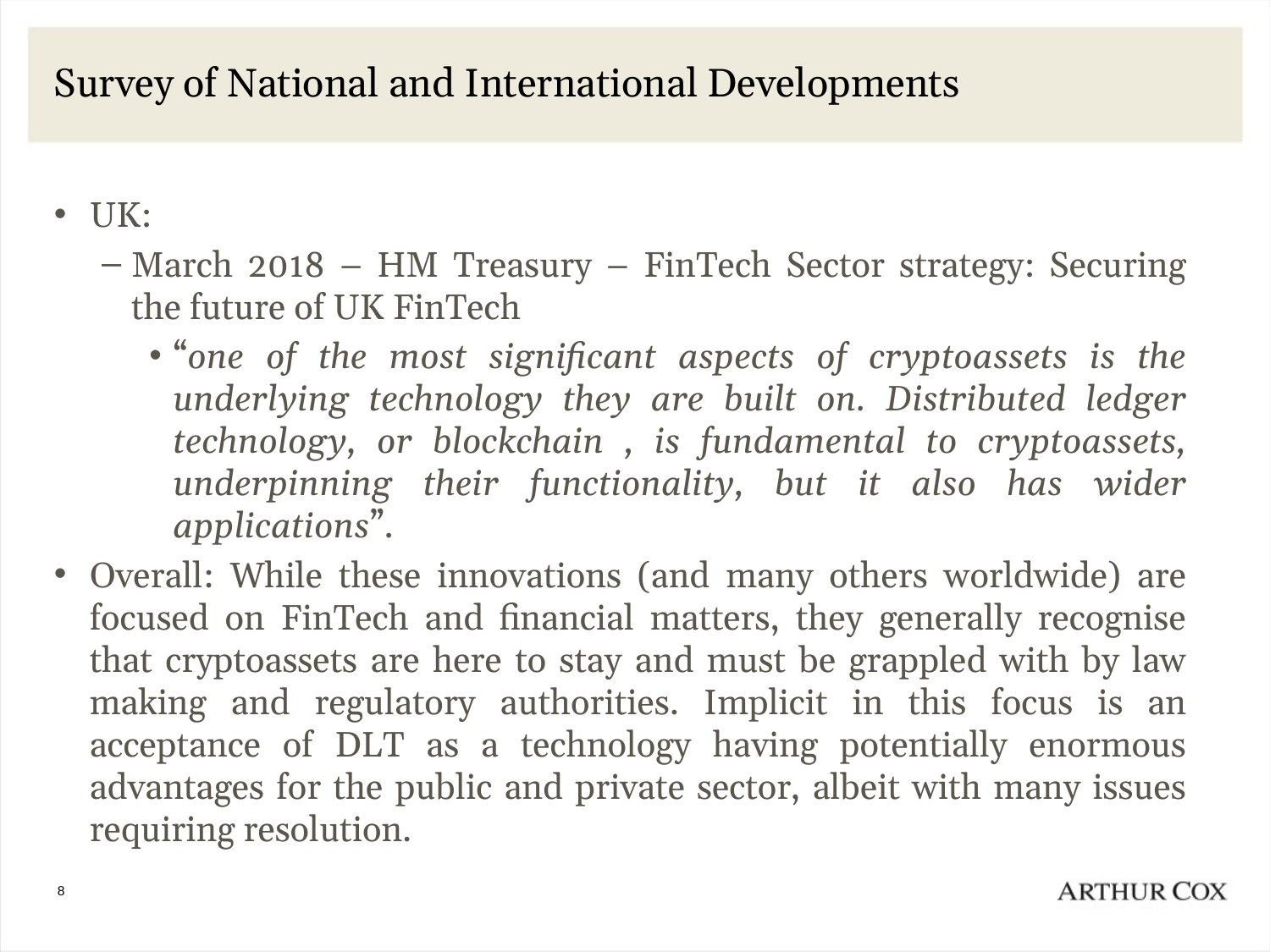

# Survey of National and International Developments
UK:
March 2018 – HM Treasury – FinTech Sector strategy: Securing the future of UK FinTech
“one of the most significant aspects of cryptoassets is the underlying technology they are built on. Distributed ledger technology, or blockchain , is fundamental to cryptoassets, underpinning their functionality, but it also has wider applications”.
Overall: While these innovations (and many others worldwide) are focused on FinTech and financial matters, they generally recognise that cryptoassets are here to stay and must be grappled with by law making and regulatory authorities. Implicit in this focus is an acceptance of DLT as a technology having potentially enormous advantages for the public and private sector, albeit with many issues requiring resolution.
8